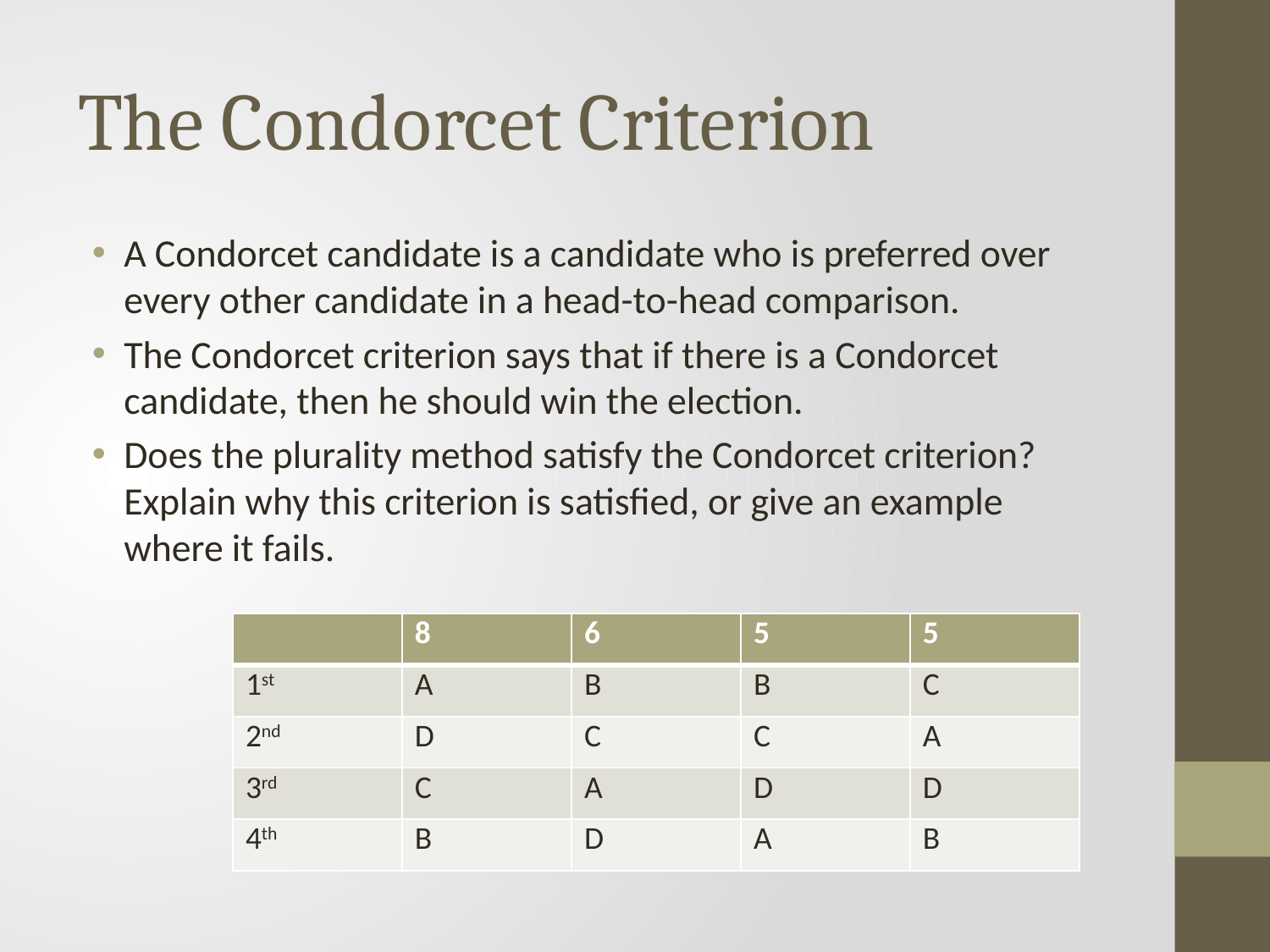

# The Condorcet Criterion
A Condorcet candidate is a candidate who is preferred over every other candidate in a head-to-head comparison.
The Condorcet criterion says that if there is a Condorcet candidate, then he should win the election.
Does the plurality method satisfy the Condorcet criterion? Explain why this criterion is satisfied, or give an example where it fails.

|  | 8 | 6 | 5 | 5 |
| --- | --- | --- | --- | --- |
| 1st | A | B | B | C |
| 2nd | D | C | C | A |
| 3rd | C | A | D | D |
| 4th | B | D | A | B |